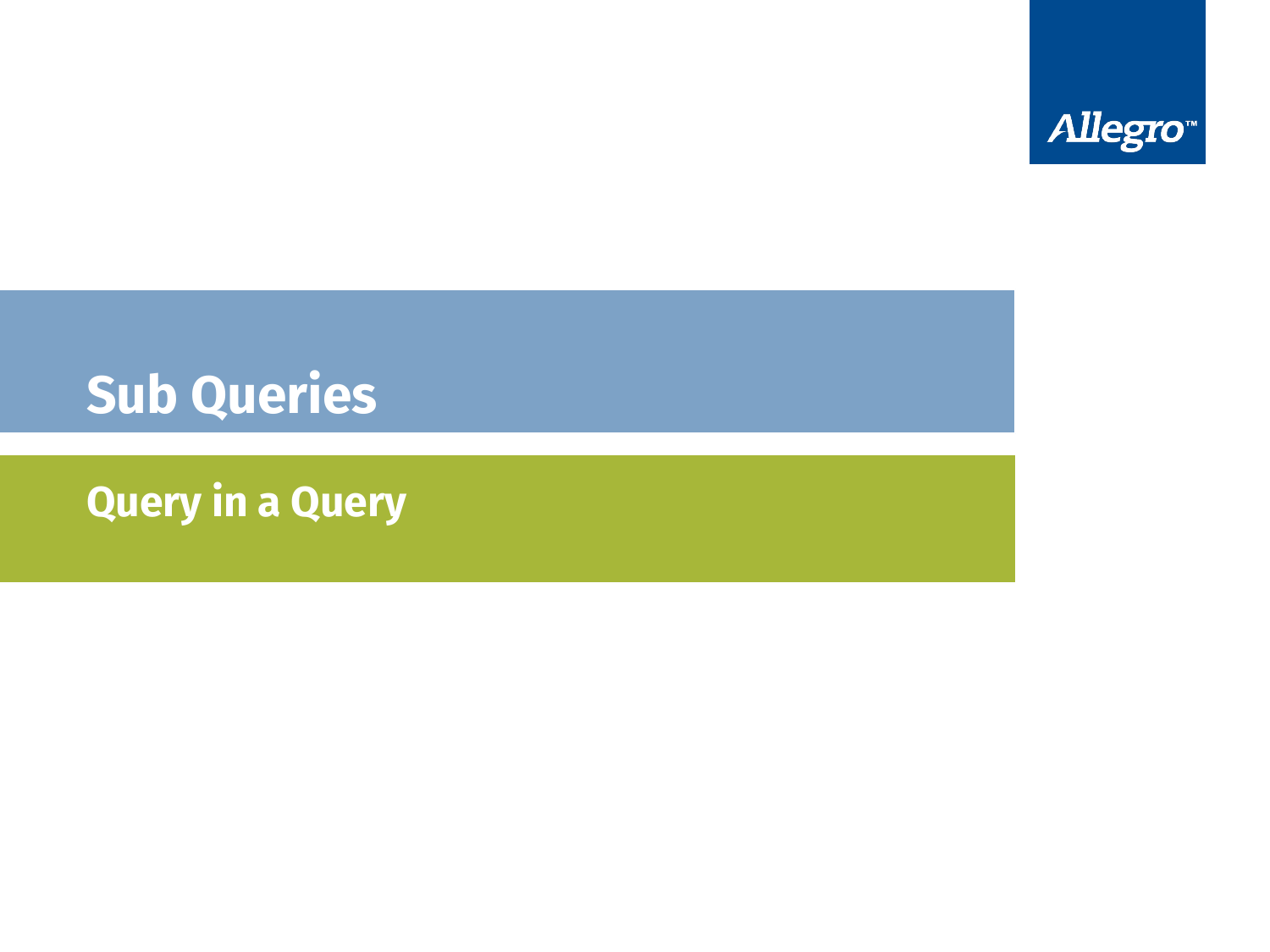

# Sub Queries
Query in a Query